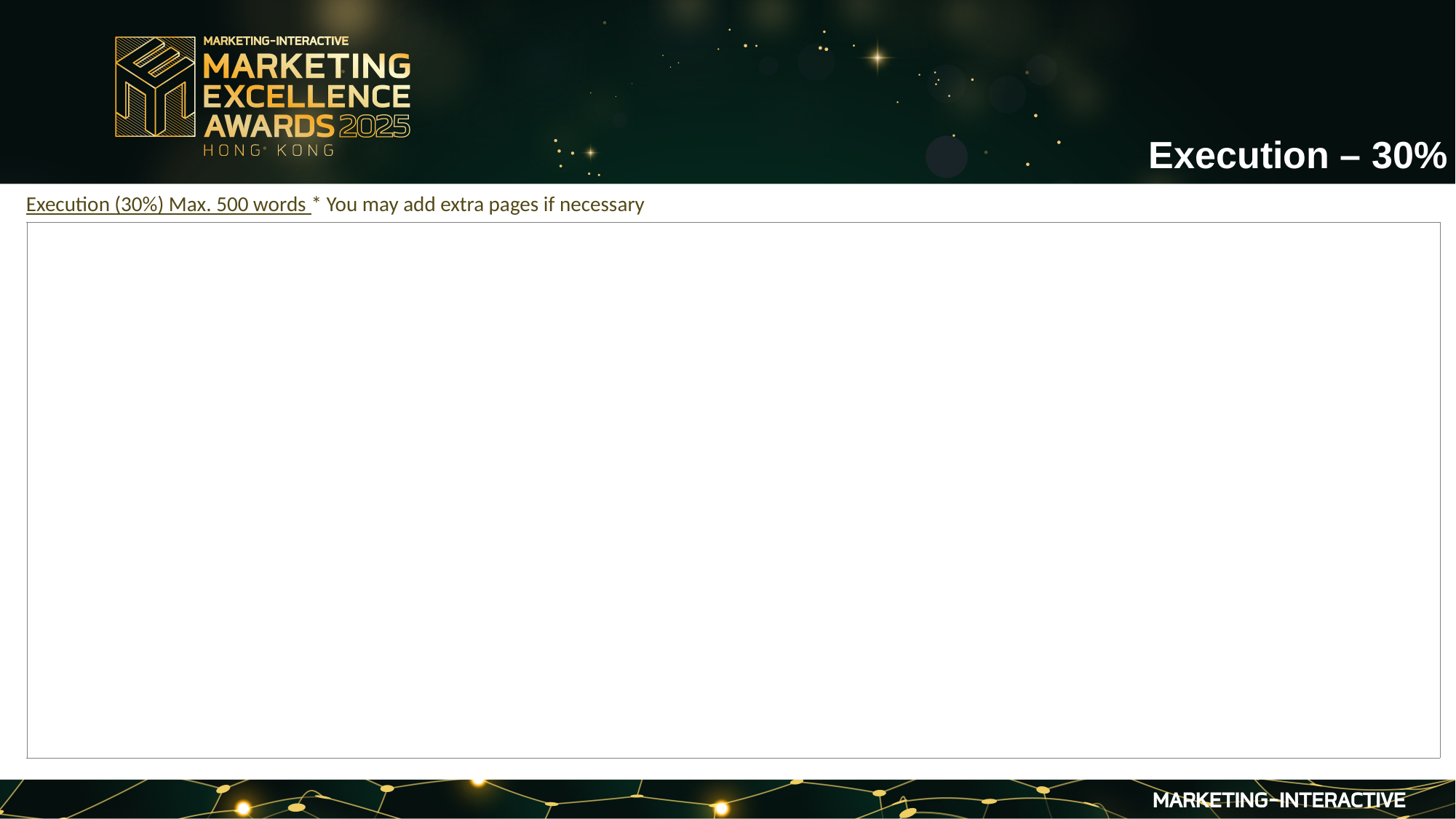

Execution – 30%
Execution (30%) Max. 500 words * You may add extra pages if necessary
|  |
| --- |